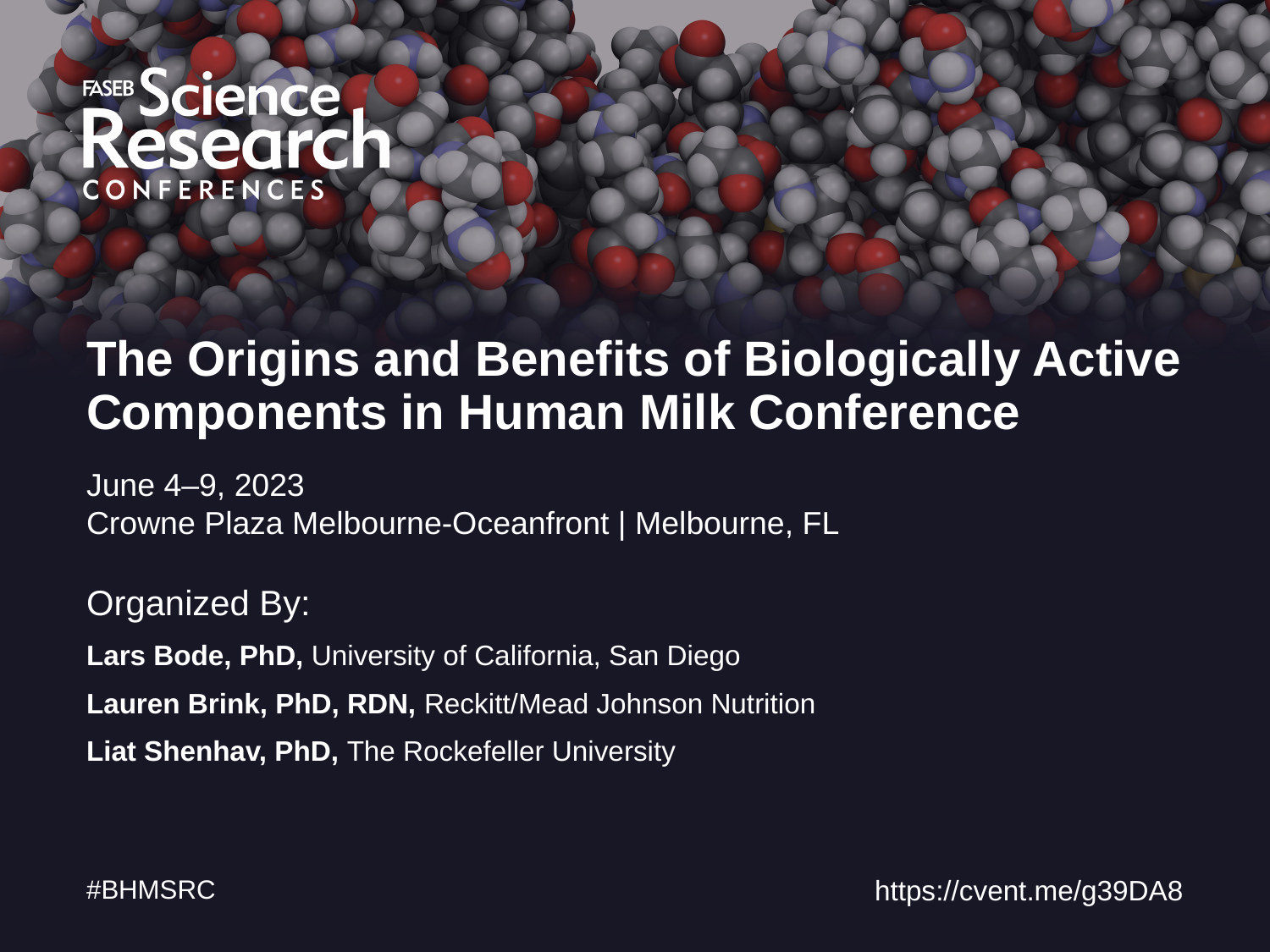

The Origins and Benefits of Biologically Active Components in Human Milk Conference
June 4–9, 2023
Crowne Plaza Melbourne-Oceanfront | Melbourne, FL
Organized By:
Lars Bode, PhD, University of California, San Diego
Lauren Brink, PhD, RDN, Reckitt/Mead Johnson Nutrition
Liat Shenhav, PhD, The Rockefeller University
https://cvent.me/g39DA8
#BHMSRC